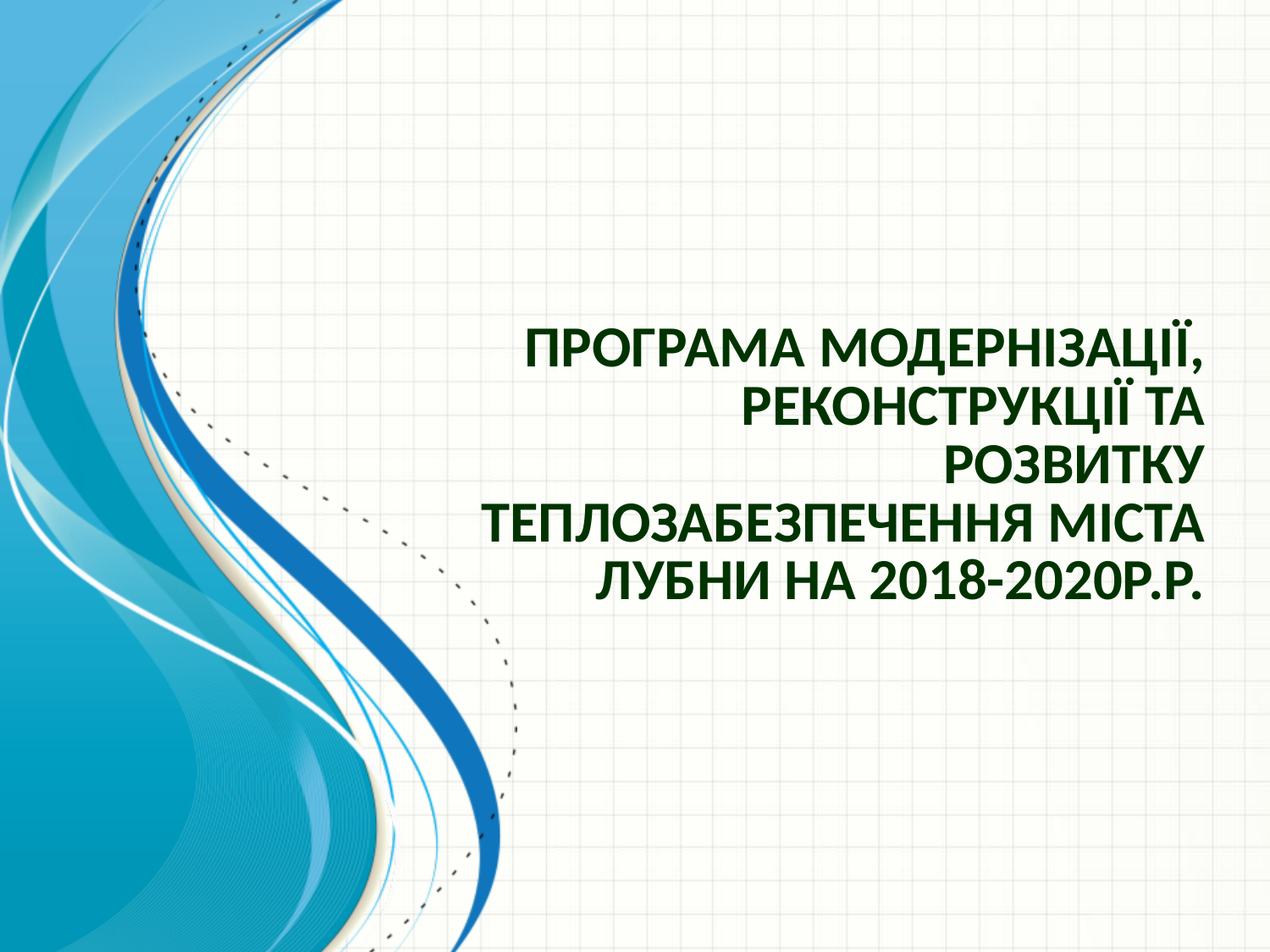

# Програма модернізації, реконструкції та розвитку теплозабезпечення міста Лубни на 2018-2020р.р.